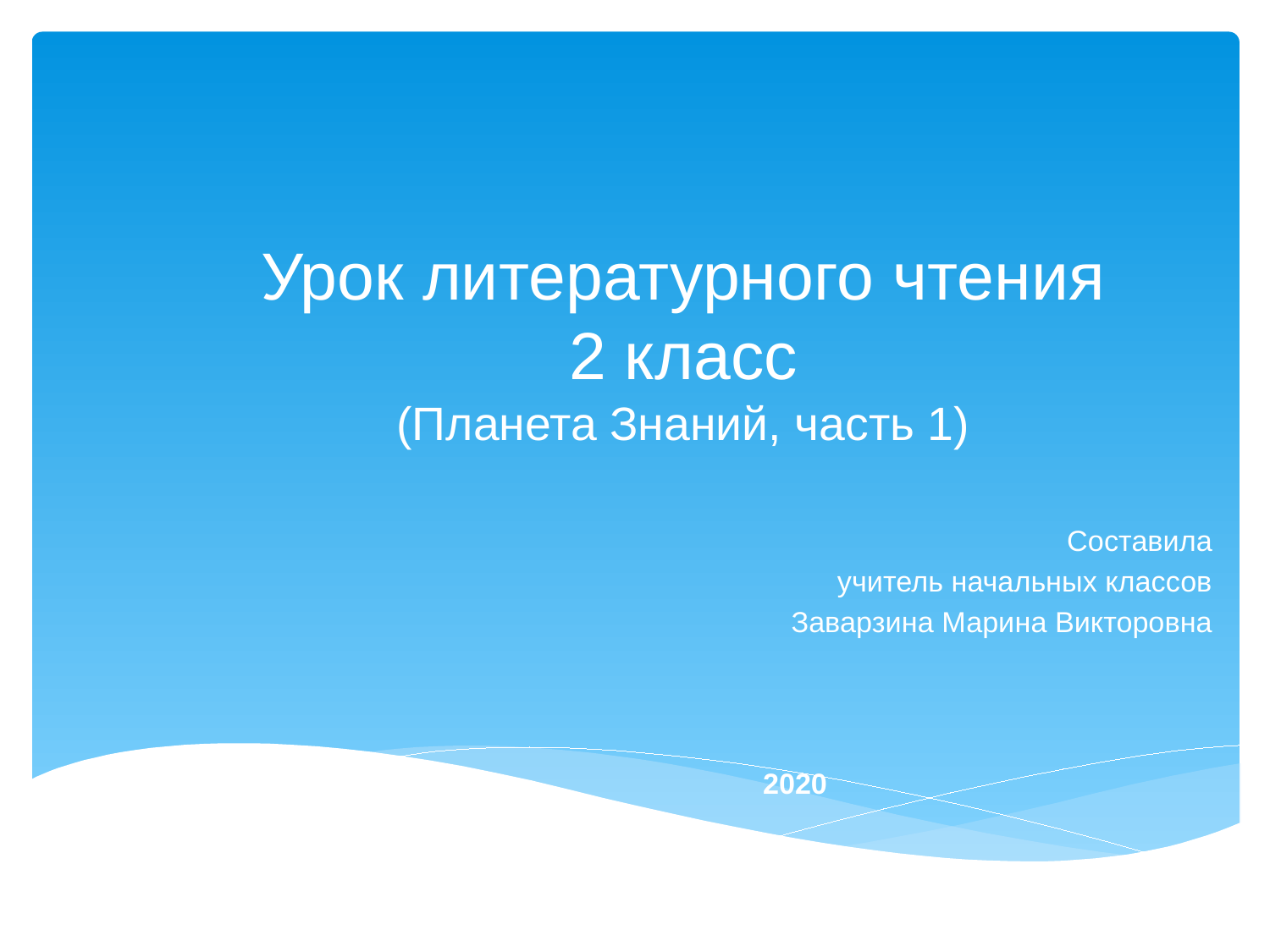

# Урок литературного чтения 2 класс (Планета Знаний, часть 1)
Составила
учитель начальных классов
Заварзина Марина Викторовна

2020